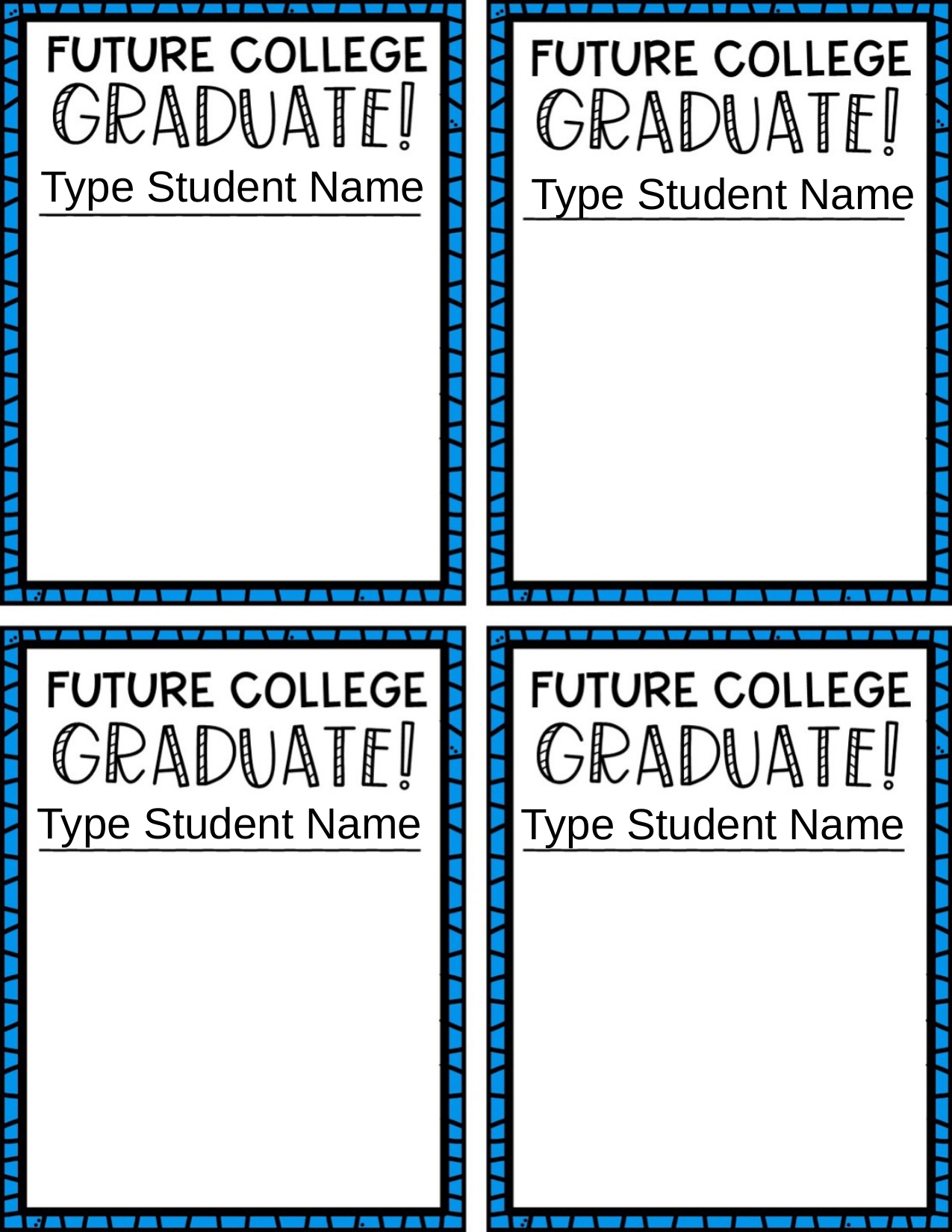

Type Student Name
Type Student Name
Type Student Name
Type Student Name